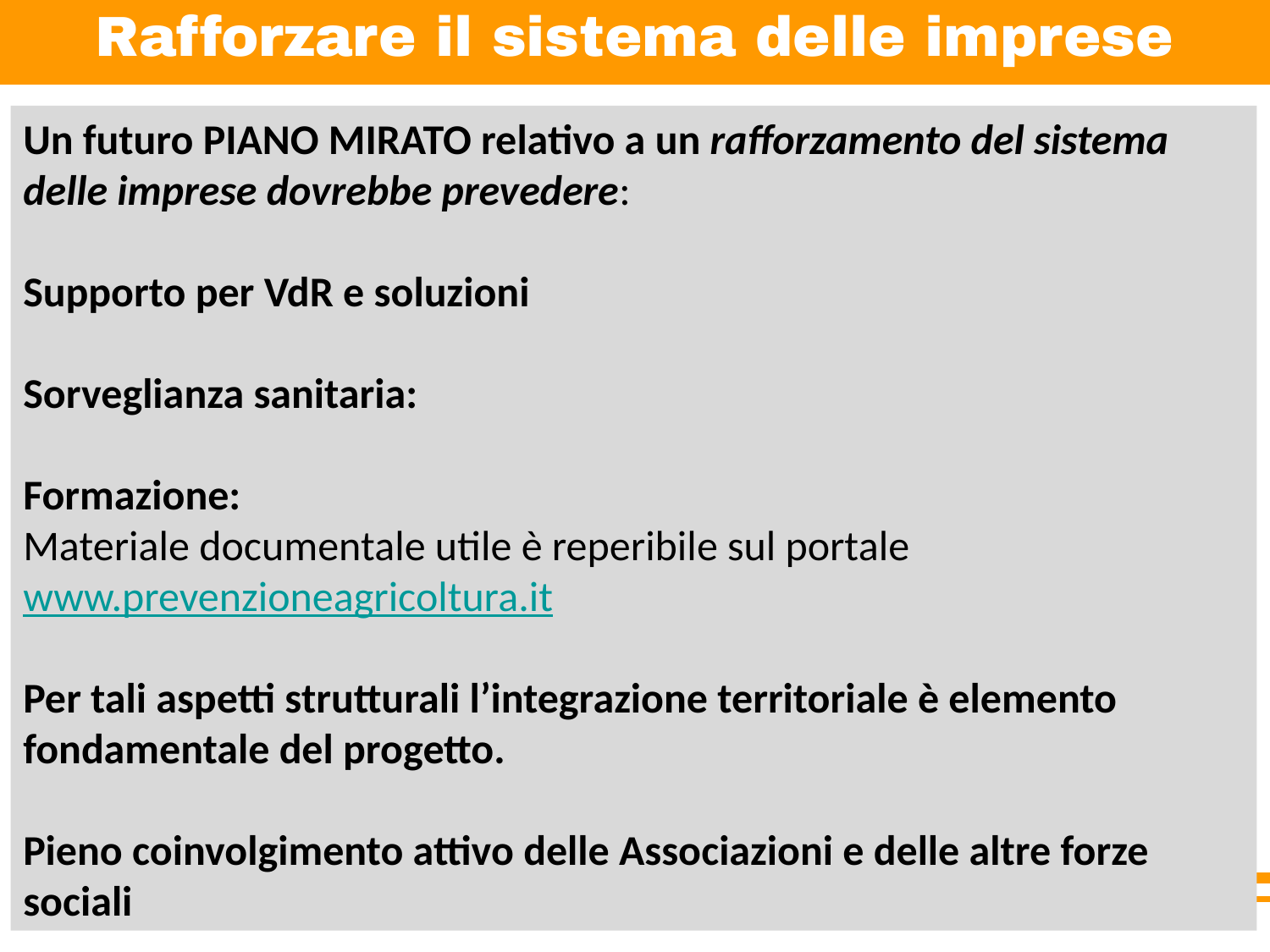

Rafforzare il sistema delle imprese
Un futuro PIANO MIRATO relativo a un rafforzamento del sistema delle imprese dovrebbe prevedere:

Supporto per VdR e soluzioni

Sorveglianza sanitaria:

Formazione:
Materiale documentale utile è reperibile sul portale www.prevenzioneagricoltura.it

Per tali aspetti strutturali l’integrazione territoriale è elemento fondamentale del progetto.

Pieno coinvolgimento attivo delle Associazioni e delle altre forze sociali